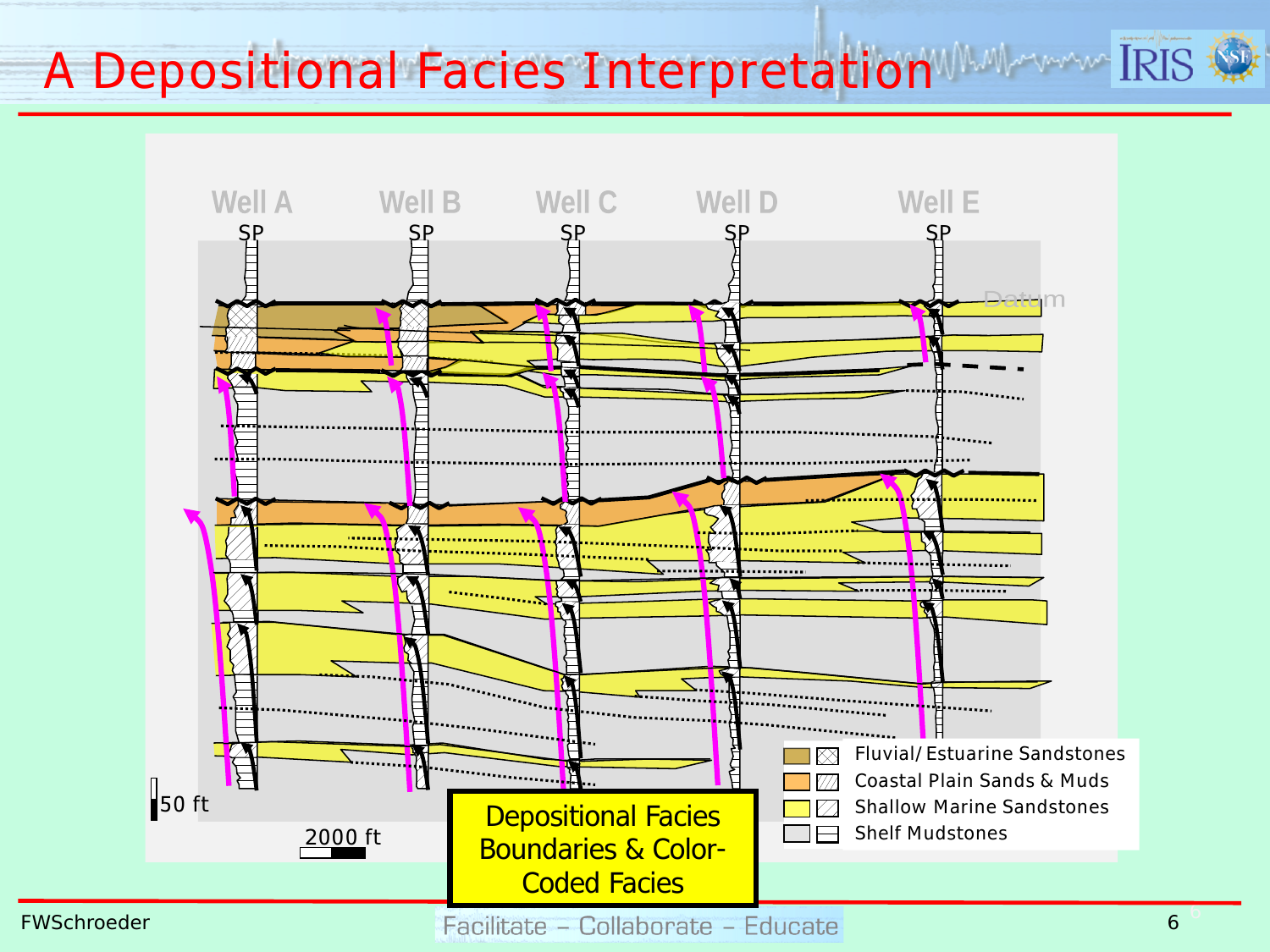

# A Depositional Facies Interpretation

Well A
Well B
Well C
Well D
Well E
SP
SP
SP
SP
SP

Datum

Fluvial/Estuarine Sandstones
Coastal Plain Sands & Muds
Shallow Marine Sandstones
Shelf Mudstones

50 ft
2000 ft

Depositional Facies Boundaries & Color-Coded Facies